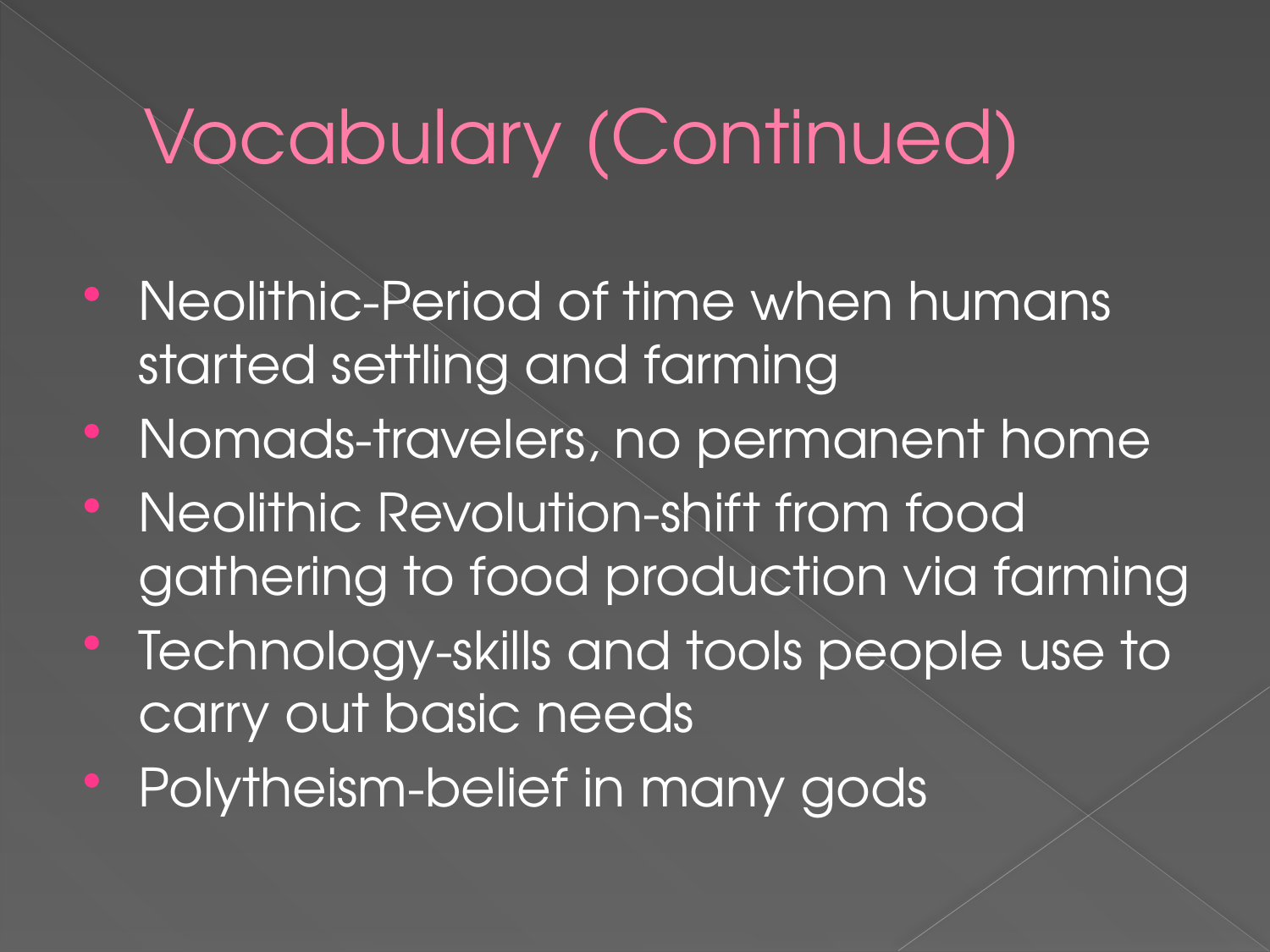

# Vocabulary (Continued)
Neolithic-Period of time when humans started settling and farming
Nomads-travelers, no permanent home
Neolithic Revolution-shift from food gathering to food production via farming
Technology-skills and tools people use to carry out basic needs
Polytheism-belief in many gods